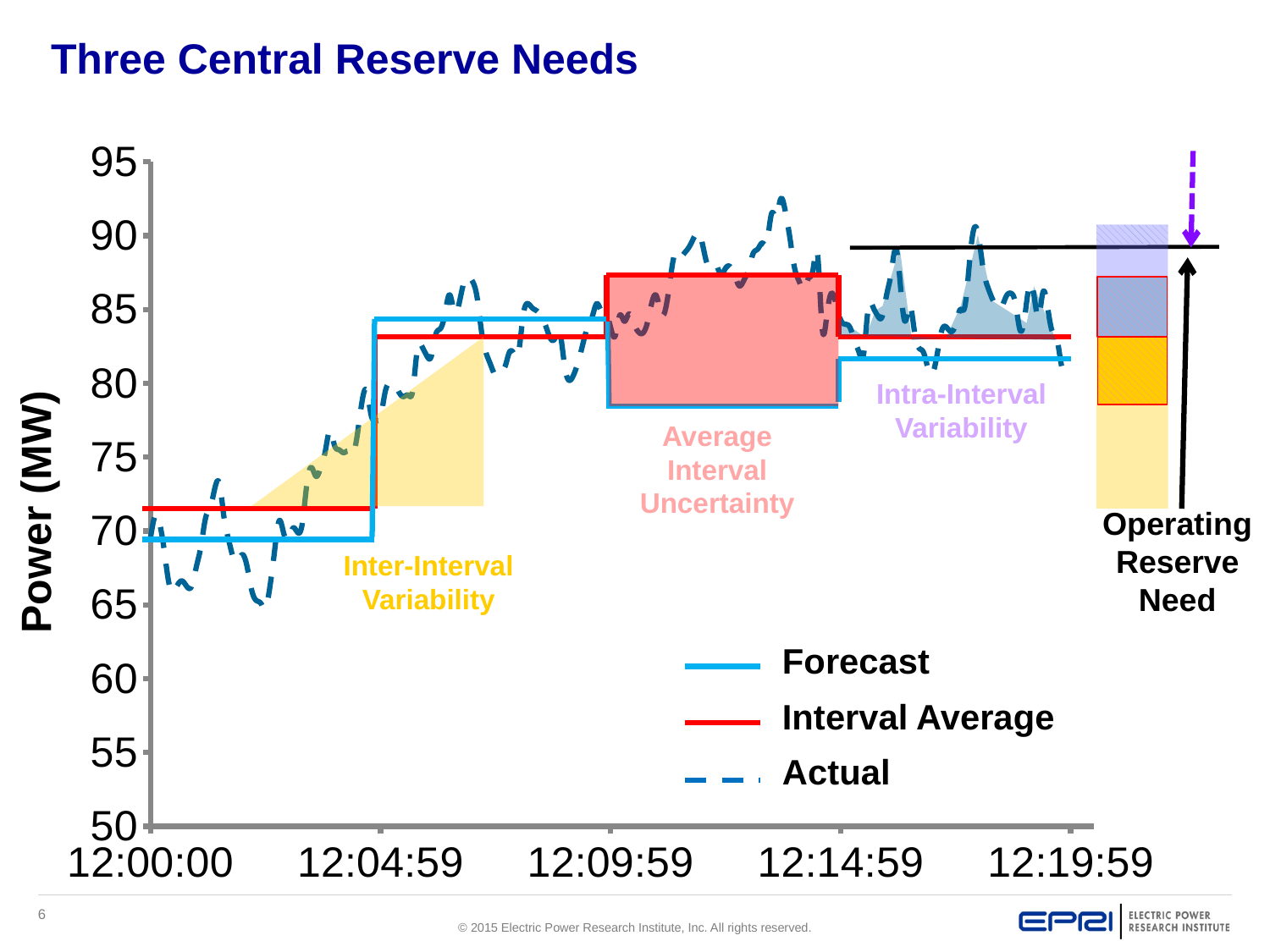

# Three Central Reserve Needs

### Chart

| Category |  |
|---|---|
Risk Tolerance

Intra-Interval Variability
Average Interval Uncertainty
Operating Reserve Need
Inter-Interval Variability
Forecast
Interval Average
Actual